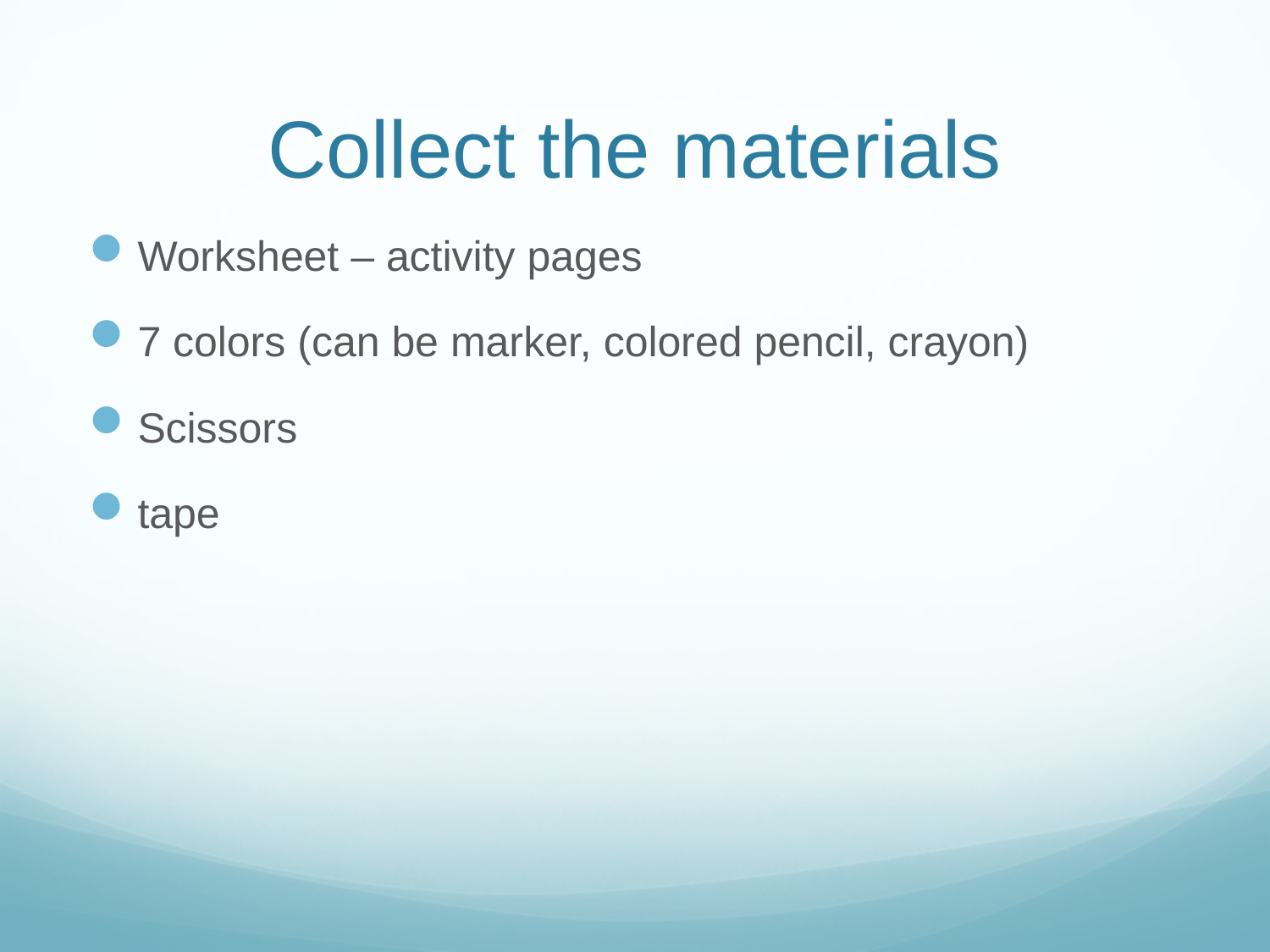

# Collect the materials
Worksheet – activity pages
7 colors (can be marker, colored pencil, crayon)
Scissors
tape